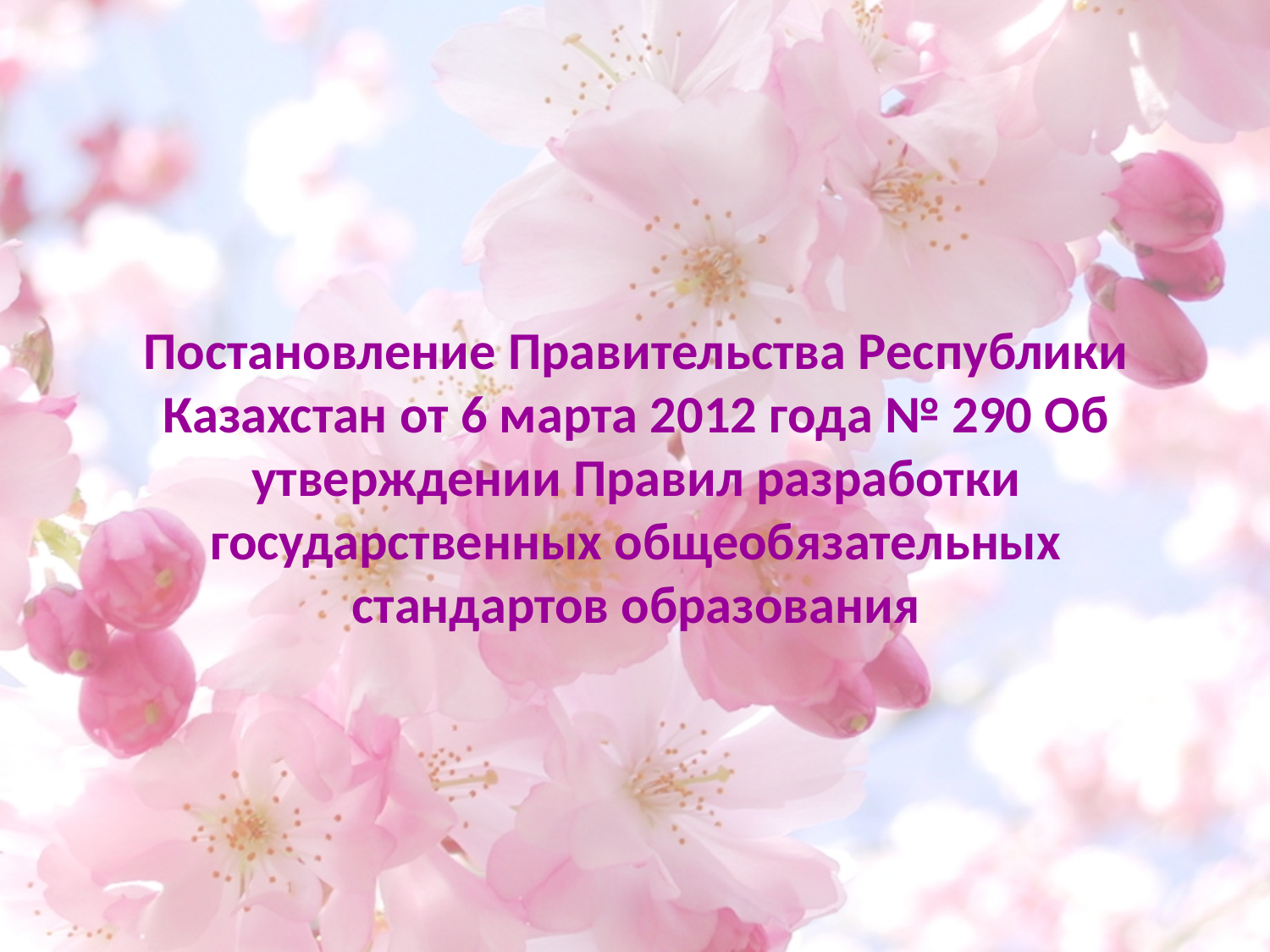

# Постановление Правительства Республики Казахстан от 6 марта 2012 года № 290 Об утверждении Правил разработки государственных общеобязательных стандартов образования